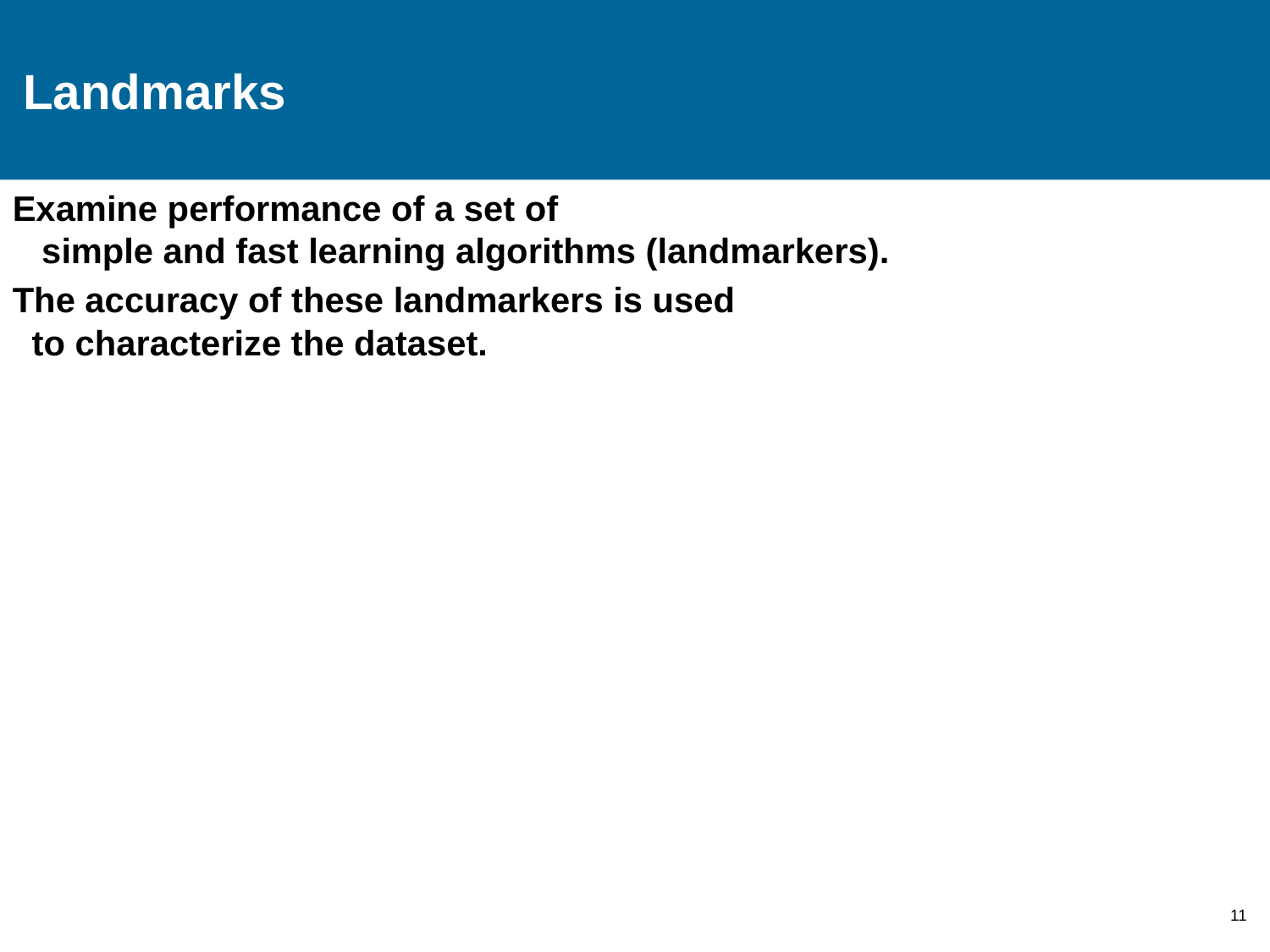

# Landmarks
Examine performance of a set of
   simple and fast learning algorithms (landmarkers).
The accuracy of these landmarkers is used
  to characterize the dataset.
11